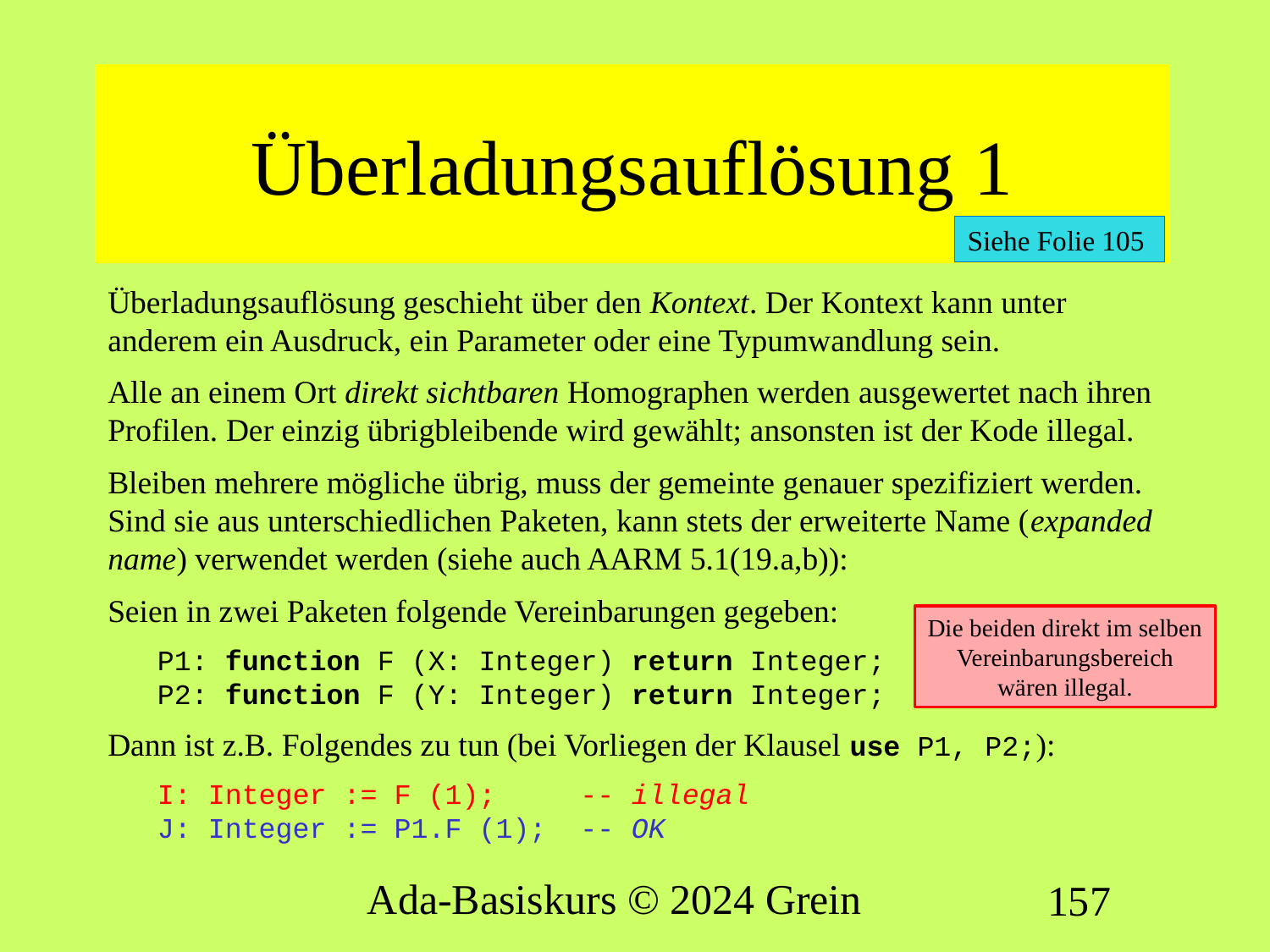

# Überladungsauflösung 1
Siehe Folie 105
Überladungsauflösung geschieht über den Kontext. Der Kontext kann unter anderem ein Ausdruck, ein Parameter oder eine Typumwandlung sein.
Alle an einem Ort direkt sichtbaren Homographen werden ausgewertet nach ihren Profilen. Der einzig übrigbleibende wird gewählt; ansonsten ist der Kode illegal.
Bleiben mehrere mögliche übrig, muss der gemeinte genauer spezifiziert werden.  Sind sie aus unterschiedlichen Paketen, kann stets der erweiterte Name (expanded name) verwendet werden (siehe auch AARM 5.1(19.a,b)):
Seien in zwei Paketen folgende Vereinbarungen gegeben:
P1: function F (X: Integer) return Integer;
P2: function F (Y: Integer) return Integer;
Dann ist z.B. Folgendes zu tun (bei Vorliegen der Klausel use P1, P2;):
I: Integer := F (1);     -- illegal
J: Integer := P1.F (1);  -- OK
Die beiden direkt im selben Vereinbarungsbereich wären illegal.
Ada-Basiskurs © 2024 Grein
157